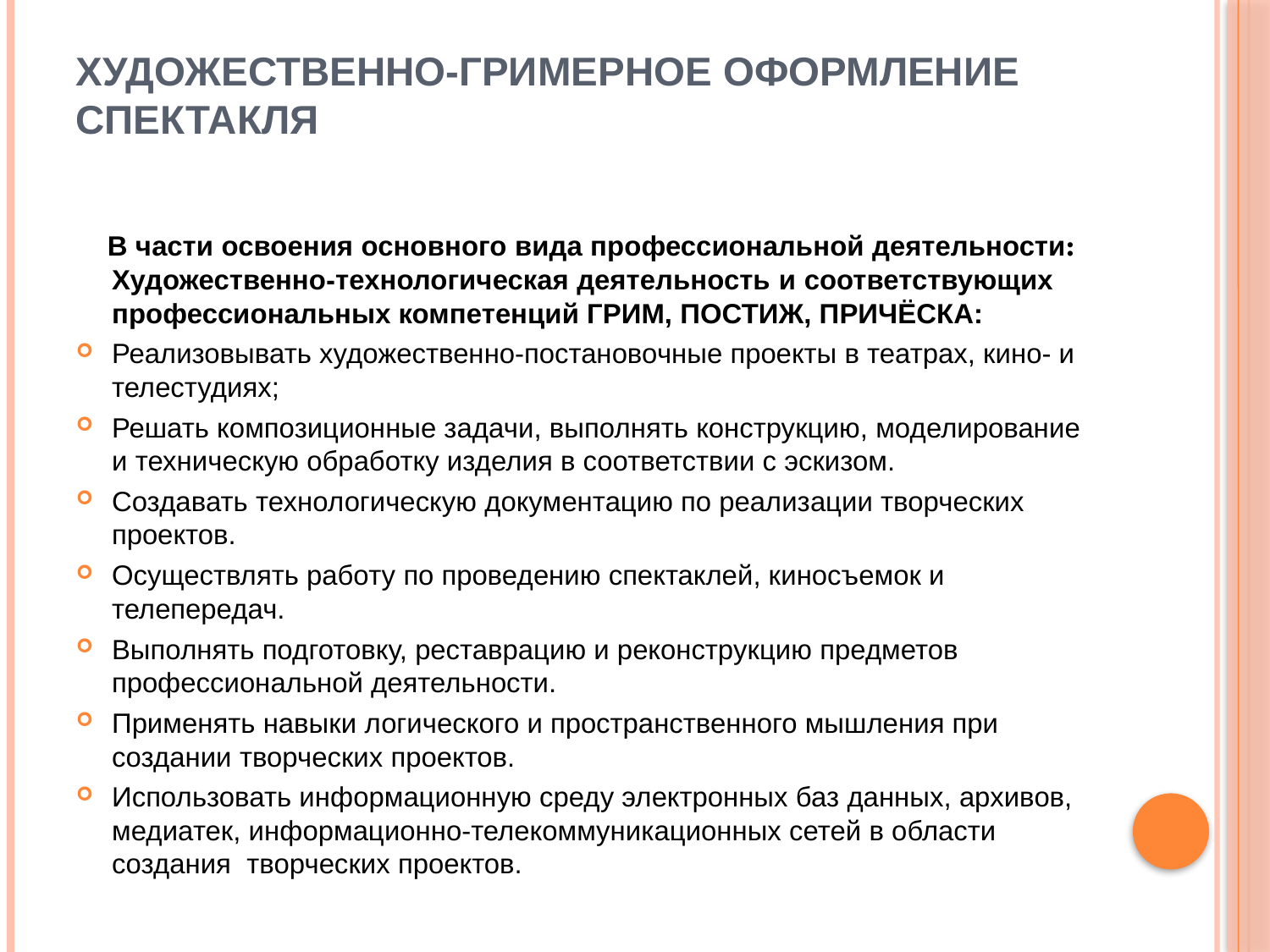

# художественно-гримерное оформление спектакля
    В части освоения основного вида профессиональной деятельности: Художественно-технологическая деятельность и соответствующих профессиональных компетенций ГРИМ, ПОСТИЖ, ПРИЧЁСКА:
Реализовывать художественно-постановочные проекты в театрах, кино- и телестудиях;
Решать композиционные задачи, выполнять конструкцию, моделирование и техническую обработку изделия в соответствии с эскизом.
Создавать технологическую документацию по реализации творческих проектов.
Осуществлять работу по проведению спектаклей, киносъемок и телепередач.
Выполнять подготовку, реставрацию и реконструкцию предметов профессиональной деятельности.
Применять навыки логического и пространственного мышления при создании творческих проектов.
Использовать информационную среду электронных баз данных, архивов, медиатек, информационно-телекоммуникационных сетей в области создания  творческих проектов.